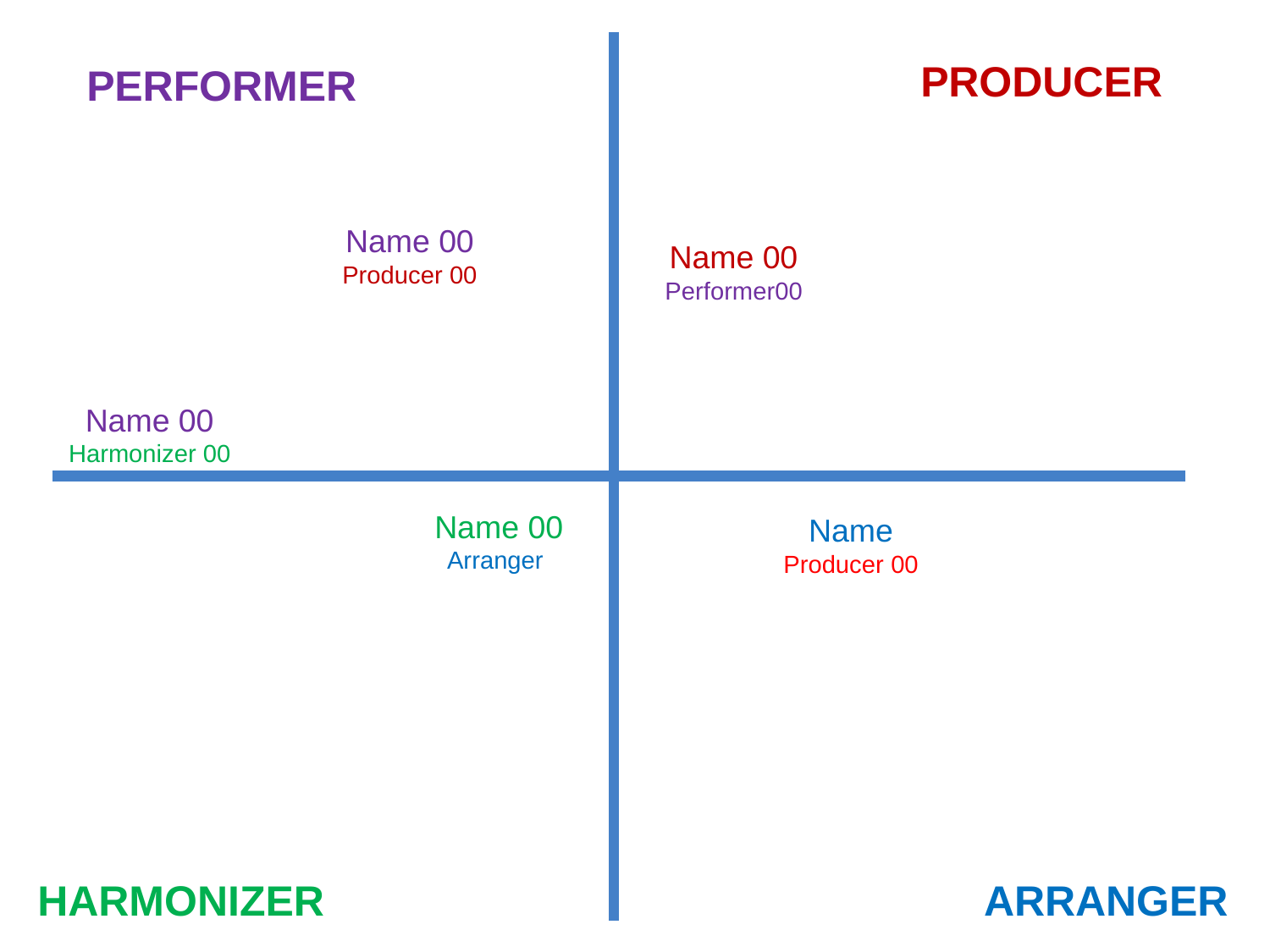

PRODUCER
PERFORMER
Name 00
Producer 00
Name 00
Performer00
Name 00
Harmonizer 00
Name 00
Arranger
Name
Producer 00
HARMONIZER
ARRANGER